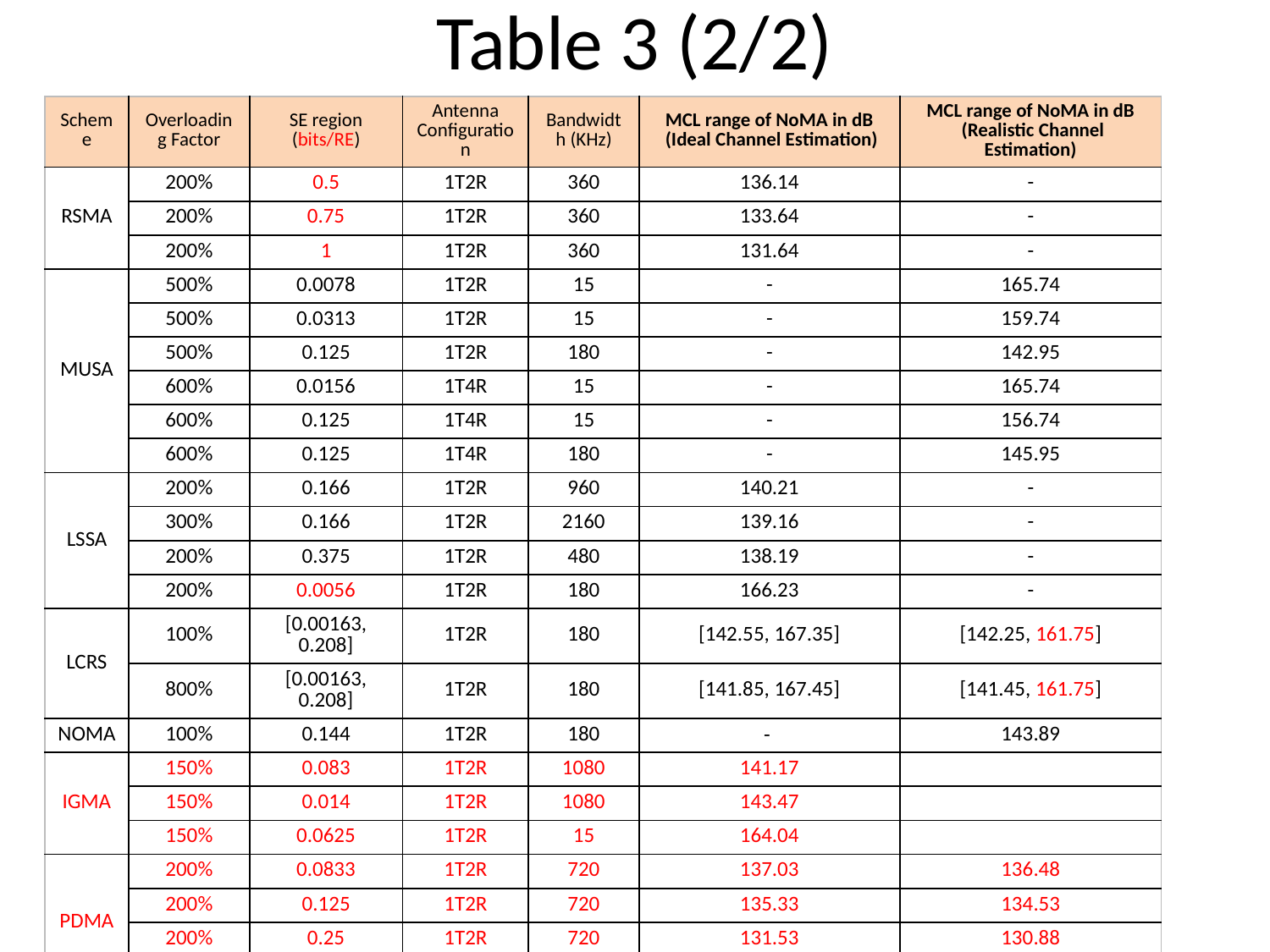

Table 3 (2/2)
| Scheme | Overloading Factor | SE region (bits/RE) | Antenna Configuration | Bandwidth (KHz) | MCL range of NoMA in dB (Ideal Channel Estimation) | MCL range of NoMA in dB (Realistic Channel Estimation) |
| --- | --- | --- | --- | --- | --- | --- |
| RSMA | 200% | 0.5 | 1T2R | 360 | 136.14 | - |
|  | 200% | 0.75 | 1T2R | 360 | 133.64 | - |
|  | 200% | 1 | 1T2R | 360 | 131.64 | - |
| MUSA | 500% | 0.0078 | 1T2R | 15 | - | 165.74 |
|  | 500% | 0.0313 | 1T2R | 15 | - | 159.74 |
|  | 500% | 0.125 | 1T2R | 180 | - | 142.95 |
|  | 600% | 0.0156 | 1T4R | 15 | - | 165.74 |
|  | 600% | 0.125 | 1T4R | 15 | - | 156.74 |
|  | 600% | 0.125 | 1T4R | 180 | - | 145.95 |
| LSSA | 200% | 0.166 | 1T2R | 960 | 140.21 | - |
|  | 300% | 0.166 | 1T2R | 2160 | 139.16 | - |
|  | 200% | 0.375 | 1T2R | 480 | 138.19 | - |
|  | 200% | 0.0056 | 1T2R | 180 | 166.23 | - |
| LCRS | 100% | [0.00163, 0.208] | 1T2R | 180 | [142.55, 167.35] | [142.25, 161.75] |
|  | 800% | [0.00163, 0.208] | 1T2R | 180 | [141.85, 167.45] | [141.45, 161.75] |
| NOMA | 100% | 0.144 | 1T2R | 180 | - | 143.89 |
| IGMA | 150% | 0.083 | 1T2R | 1080 | 141.17 |  |
|  | 150% | 0.014 | 1T2R | 1080 | 143.47 |  |
|  | 150% | 0.0625 | 1T2R | 15 | 164.04 |  |
| PDMA | 200% | 0.0833 | 1T2R | 720 | 137.03 | 136.48 |
|  | 200% | 0.125 | 1T2R | 720 | 135.33 | 134.53 |
|  | 200% | 0.25 | 1T2R | 720 | 131.53 | 130.88 |
|  | 200% | 0.375 | 1T2R | 720 | 128.38 | 127.53 |
Note: SNR is defined as received SNR per UE per RE per Rx antenna at eNB